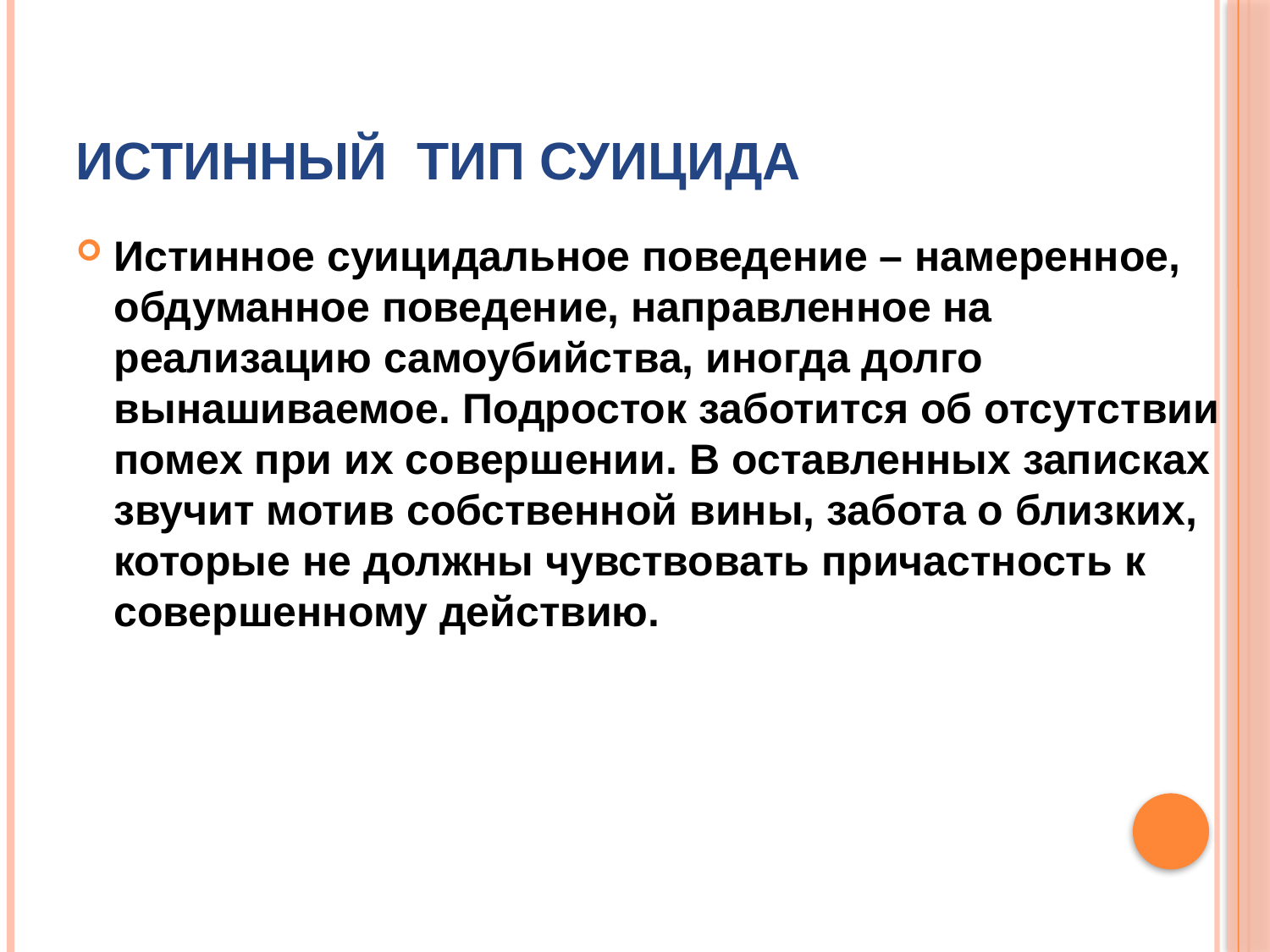

# Истинный  тип суицида
Истинное суицидальное поведение – намеренное, обдуманное поведение, направленное на реализацию самоубийства, иногда долго вынашиваемое. Подросток заботится об отсутствии помех при их совершении. В оставленных записках звучит мотив собственной вины, забота о близких, которые не должны чувствовать причастность к совершенному действию.